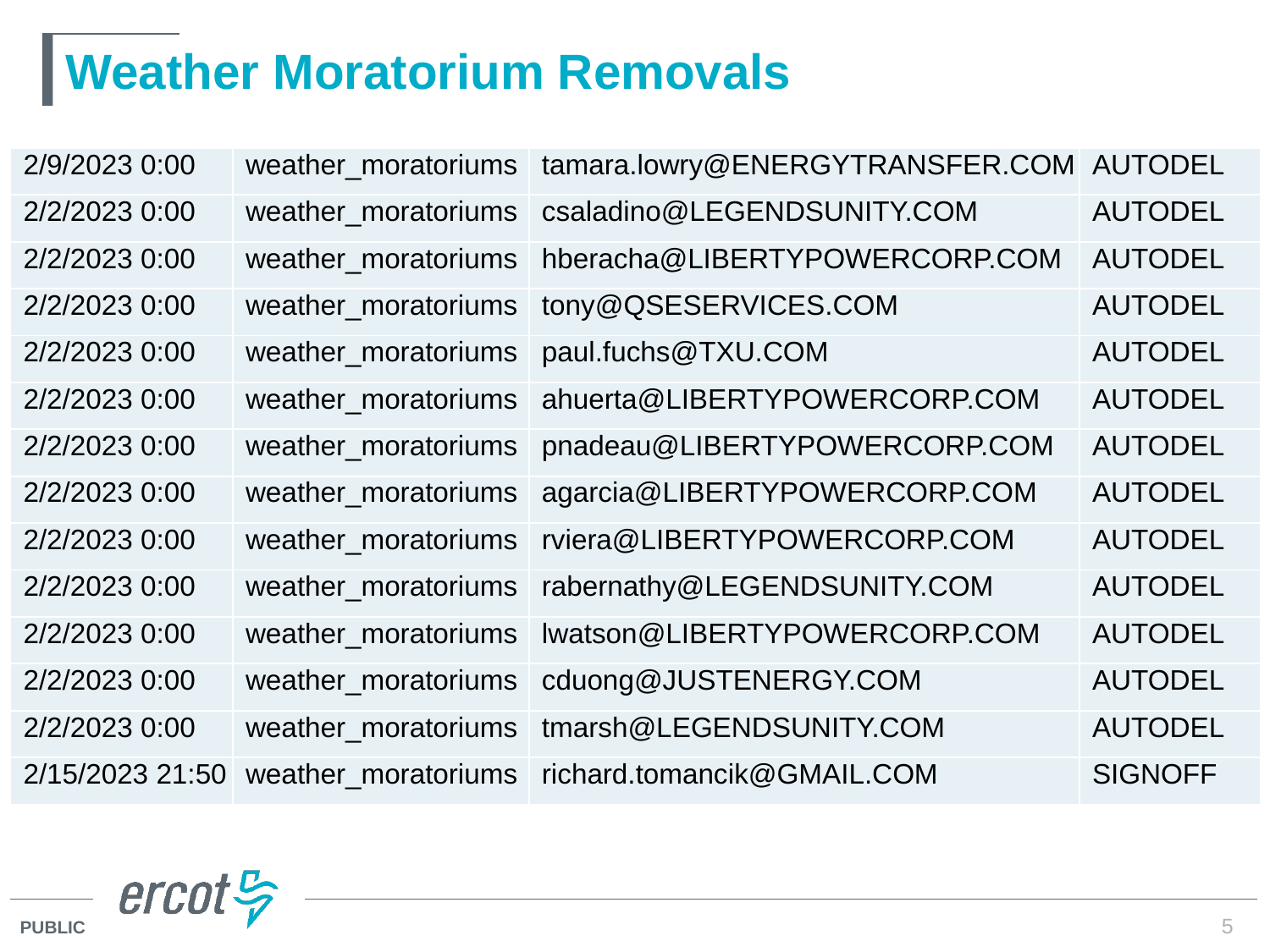

# Weather Moratorium Removals
| 2/9/2023 0:00 | weather\_moratoriums | tamara.lowry@ENERGYTRANSFER.COM | AUTODEL |
| --- | --- | --- | --- |
| 2/2/2023 0:00 | weather\_moratoriums | csaladino@LEGENDSUNITY.COM | AUTODEL |
| 2/2/2023 0:00 | weather\_moratoriums | hberacha@LIBERTYPOWERCORP.COM | AUTODEL |
| 2/2/2023 0:00 | weather\_moratoriums | tony@QSESERVICES.COM | AUTODEL |
| 2/2/2023 0:00 | weather\_moratoriums | paul.fuchs@TXU.COM | AUTODEL |
| 2/2/2023 0:00 | weather\_moratoriums | ahuerta@LIBERTYPOWERCORP.COM | AUTODEL |
| 2/2/2023 0:00 | weather\_moratoriums | pnadeau@LIBERTYPOWERCORP.COM | AUTODEL |
| 2/2/2023 0:00 | weather\_moratoriums | agarcia@LIBERTYPOWERCORP.COM | AUTODEL |
| 2/2/2023 0:00 | weather\_moratoriums | rviera@LIBERTYPOWERCORP.COM | AUTODEL |
| 2/2/2023 0:00 | weather\_moratoriums | rabernathy@LEGENDSUNITY.COM | AUTODEL |
| 2/2/2023 0:00 | weather\_moratoriums | lwatson@LIBERTYPOWERCORP.COM | AUTODEL |
| 2/2/2023 0:00 | weather\_moratoriums | cduong@JUSTENERGY.COM | AUTODEL |
| 2/2/2023 0:00 | weather\_moratoriums | tmarsh@LEGENDSUNITY.COM | AUTODEL |
| 2/15/2023 21:50 | weather\_moratoriums | richard.tomancik@GMAIL.COM | SIGNOFF |
5